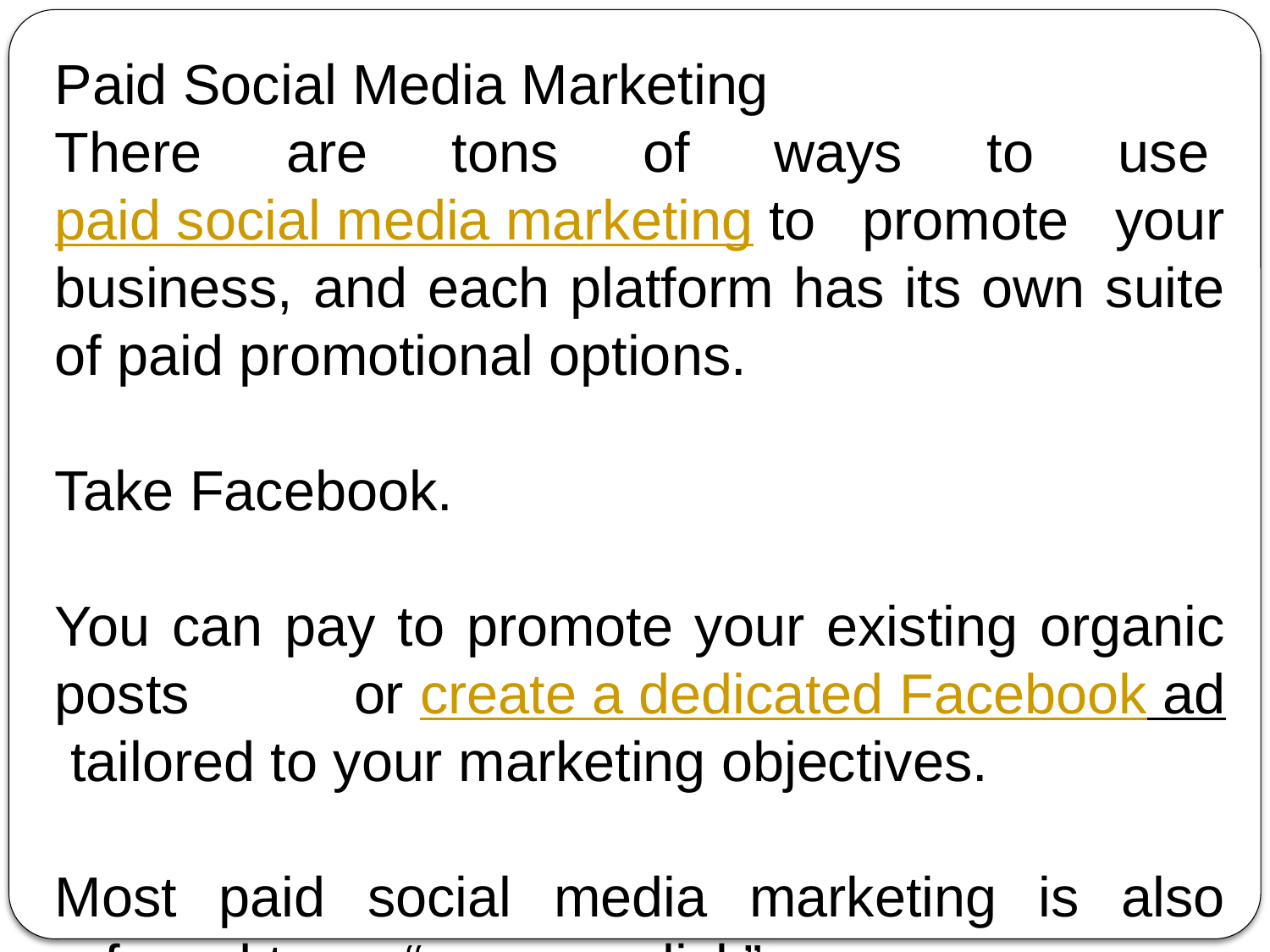

Paid Social Media Marketing
There are tons of ways to use paid social media marketing to promote your business, and each platform has its own suite of paid promotional options.

Take Facebook.

You can pay to promote your existing organic posts or create a dedicated Facebook ad tailored to your marketing objectives.

Most paid social media marketing is also referred to as “pay-per-click”